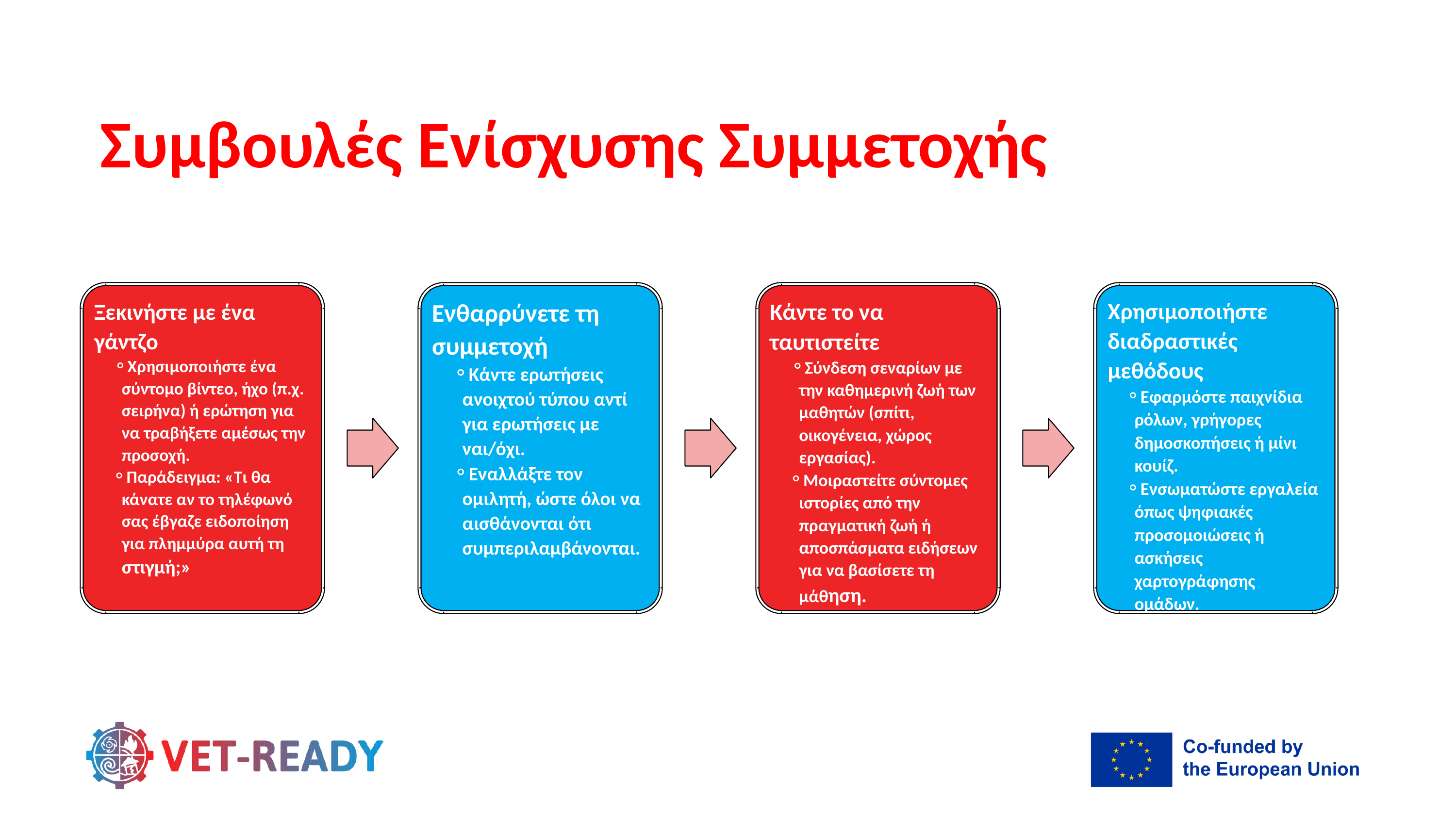

Συμβουλές Ενίσχυσης Συμμετοχής

Ενθαρρύνετε τη συμμετοχή
Κάντε ερωτήσεις ανοιχτού τύπου αντί για ερωτήσεις με ναι/όχι.
Εναλλάξτε τον ομιλητή, ώστε όλοι να αισθάνονται ότι συμπεριλαμβάνονται.
Κάντε το να ταυτιστείτε
Σύνδεση σεναρίων με την καθημερινή ζωή των μαθητών (σπίτι, οικογένεια, χώρος εργασίας).
Μοιραστείτε σύντομες ιστορίες από την πραγματική ζωή ή αποσπάσματα ειδήσεων για να βασίσετε τη μάθηση.
Χρησιμοποιήστε διαδραστικές μεθόδους
Εφαρμόστε παιχνίδια ρόλων, γρήγορες δημοσκοπήσεις ή μίνι κουίζ.
Ενσωματώστε εργαλεία όπως ψηφιακές προσομοιώσεις ή ασκήσεις χαρτογράφησης ομάδων.
Ξεκινήστε με ένα γάντζο
Χρησιμοποιήστε ένα σύντομο βίντεο, ήχο (π.χ. σειρήνα) ή ερώτηση για να τραβήξετε αμέσως την προσοχή.
Παράδειγμα: «Τι θα κάνατε αν το τηλέφωνό σας έβγαζε ειδοποίηση για πλημμύρα αυτή τη στιγμή;»